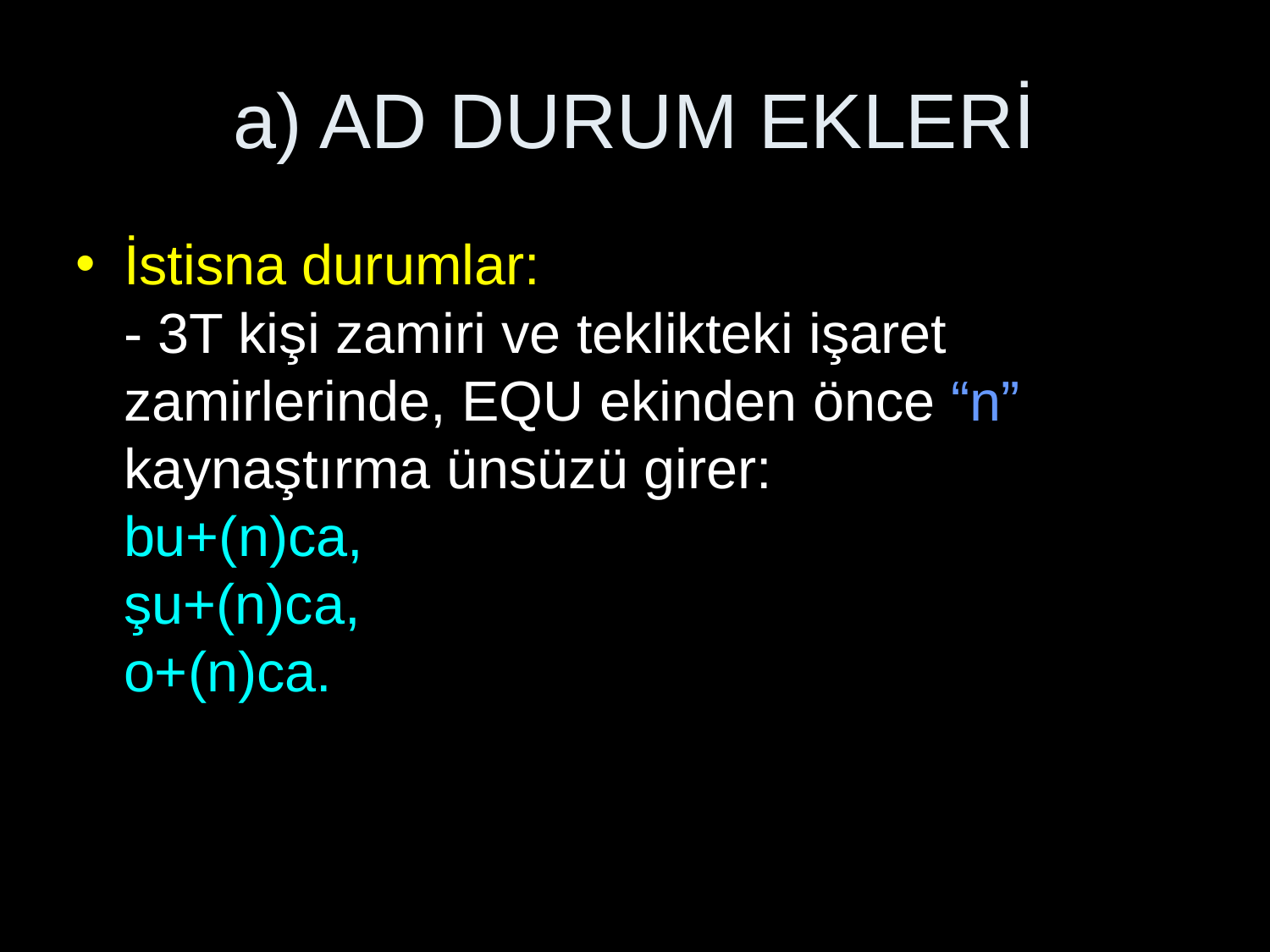

# a) AD DURUM EKLERİ
İstisna durumlar:
- 3T kişi zamiri ve teklikteki işaret zamirlerinde, EQU ekinden önce “n” kaynaştırma ünsüzü girer:
bu+(n)ca,
şu+(n)ca,
o+(n)ca.